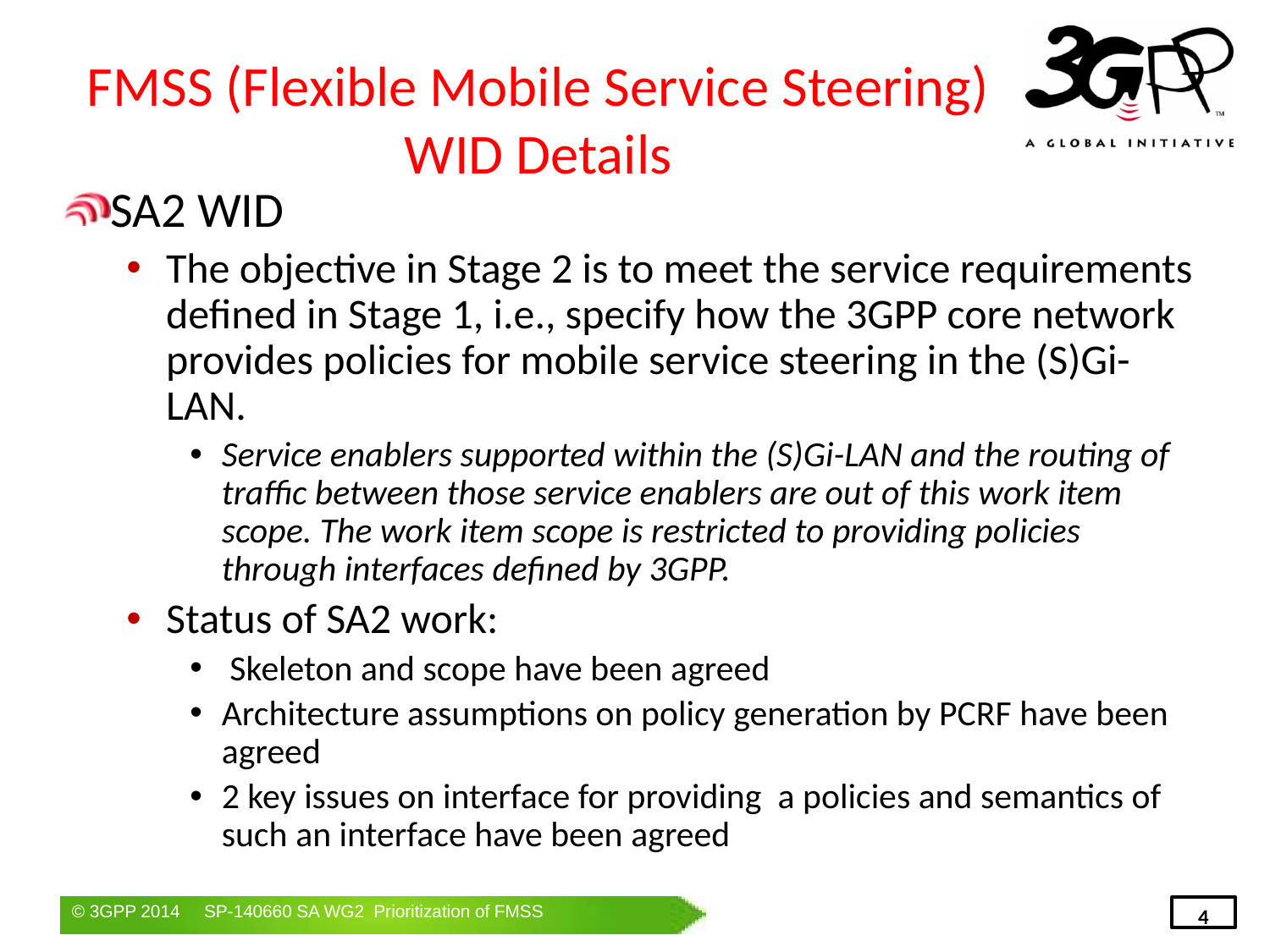

# FMSS (Flexible Mobile Service Steering) WID Details
SA2 WID
The objective in Stage 2 is to meet the service requirements defined in Stage 1, i.e., specify how the 3GPP core network  provides policies for mobile service steering in the (S)Gi-LAN.
Service enablers supported within the (S)Gi-LAN and the routing of traffic between those service enablers are out of this work item scope. The work item scope is restricted to providing policies through interfaces defined by 3GPP.
Status of SA2 work:
 Skeleton and scope have been agreed
Architecture assumptions on policy generation by PCRF have been agreed
2 key issues on interface for providing  a policies and semantics of such an interface have been agreed